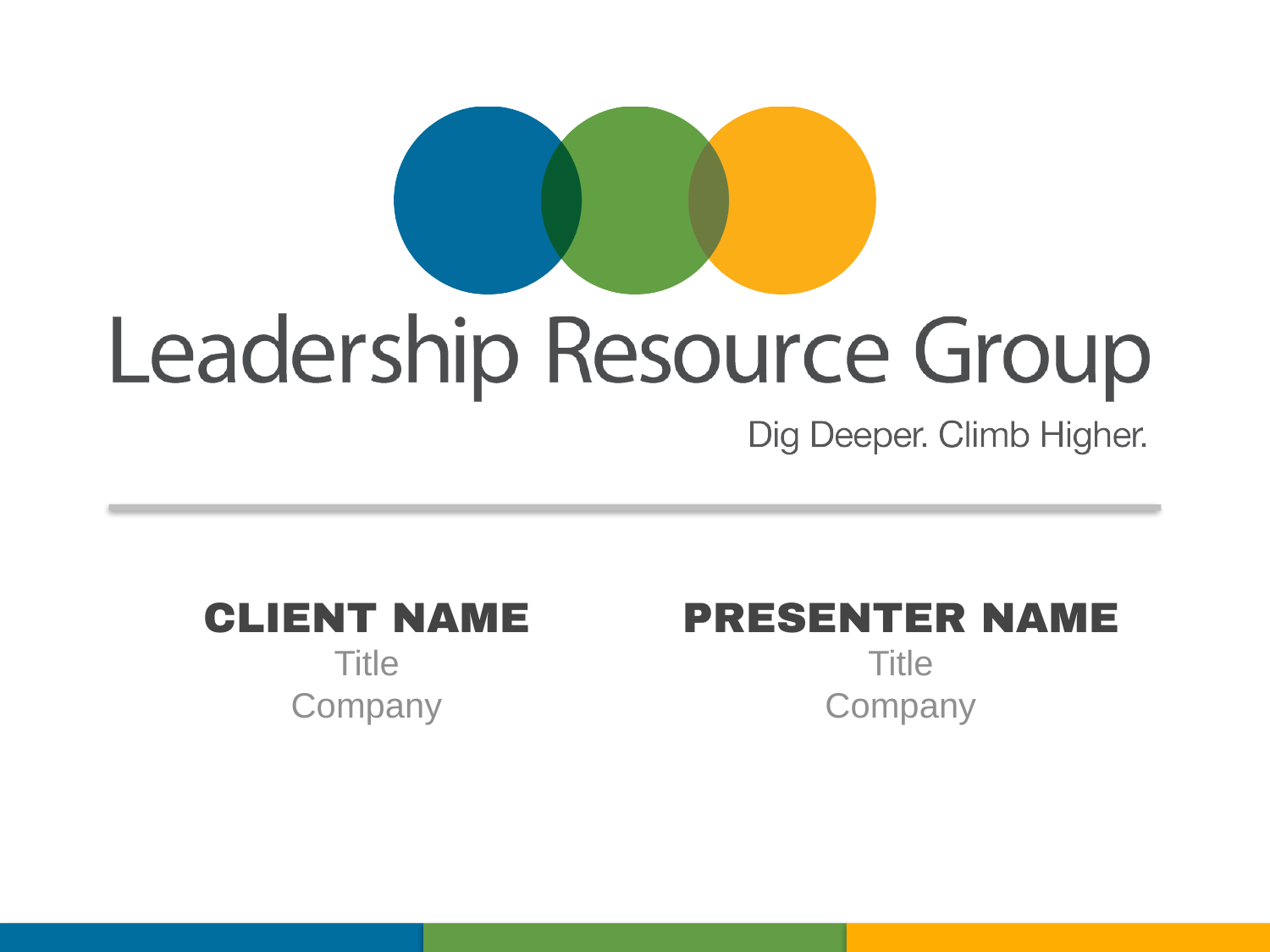

Client Name
Presenter Name
Title
Company
Title
Company